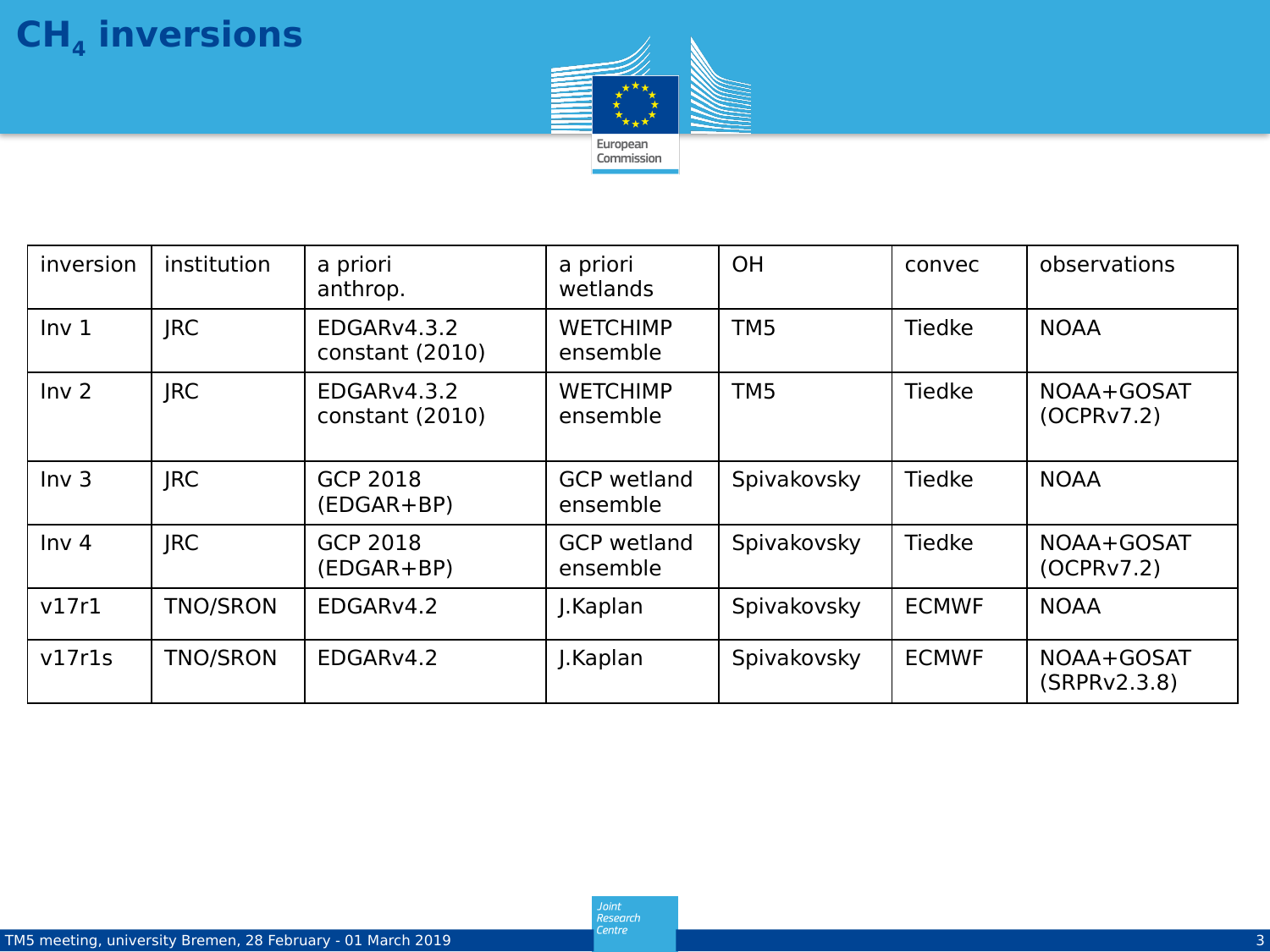

# CH4 inversions
| inversion | institution | a priori anthrop. | a priori wetlands | OH | convec | observations |
| --- | --- | --- | --- | --- | --- | --- |
| Inv 1 | JRC | EDGARv4.3.2 constant (2010) | WETCHIMP ensemble | TM5 | Tiedke | NOAA |
| Inv 2 | JRC | EDGARv4.3.2 constant (2010) | WETCHIMP ensemble | TM5 | Tiedke | NOAA+GOSAT (OCPRv7.2) |
| Inv 3 | JRC | GCP 2018 (EDGAR+BP) | GCP wetland ensemble | Spivakovsky | Tiedke | NOAA |
| Inv 4 | JRC | GCP 2018 (EDGAR+BP) | GCP wetland ensemble | Spivakovsky | Tiedke | NOAA+GOSAT (OCPRv7.2) |
| v17r1 | TNO/SRON | EDGARv4.2 | J.Kaplan | Spivakovsky | ECMWF | NOAA |
| v17r1s | TNO/SRON | EDGARv4.2 | J.Kaplan | Spivakovsky | ECMWF | NOAA+GOSAT (SRPRv2.3.8) |
TM5 meeting, university Bremen, 28 February - 01 March 2019
3